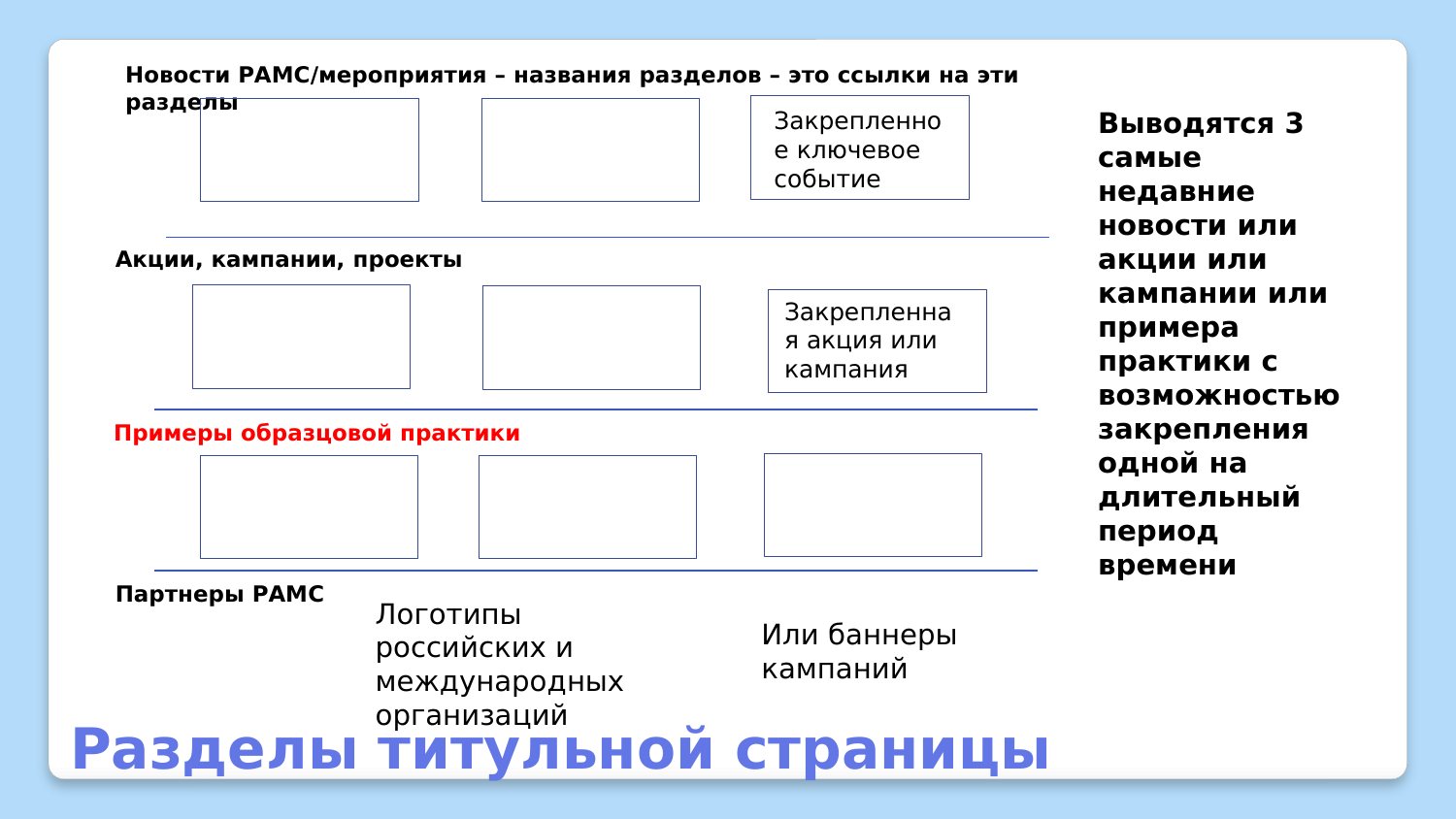

Новости РАМС/мероприятия – названия разделов – это ссылки на эти разделы

Закрепленное ключевое событие
Выводятся 3 самые недавние новости или акции или кампании или примера практики с возможностью закрепления одной на длительный период времени
Акции, кампании, проекты

Закрепленная акция или кампания

Примеры образцовой практики

Партнеры РАМС
Логотипы российских и международных организаций
Или баннеры кампаний
Разделы титульной страницы